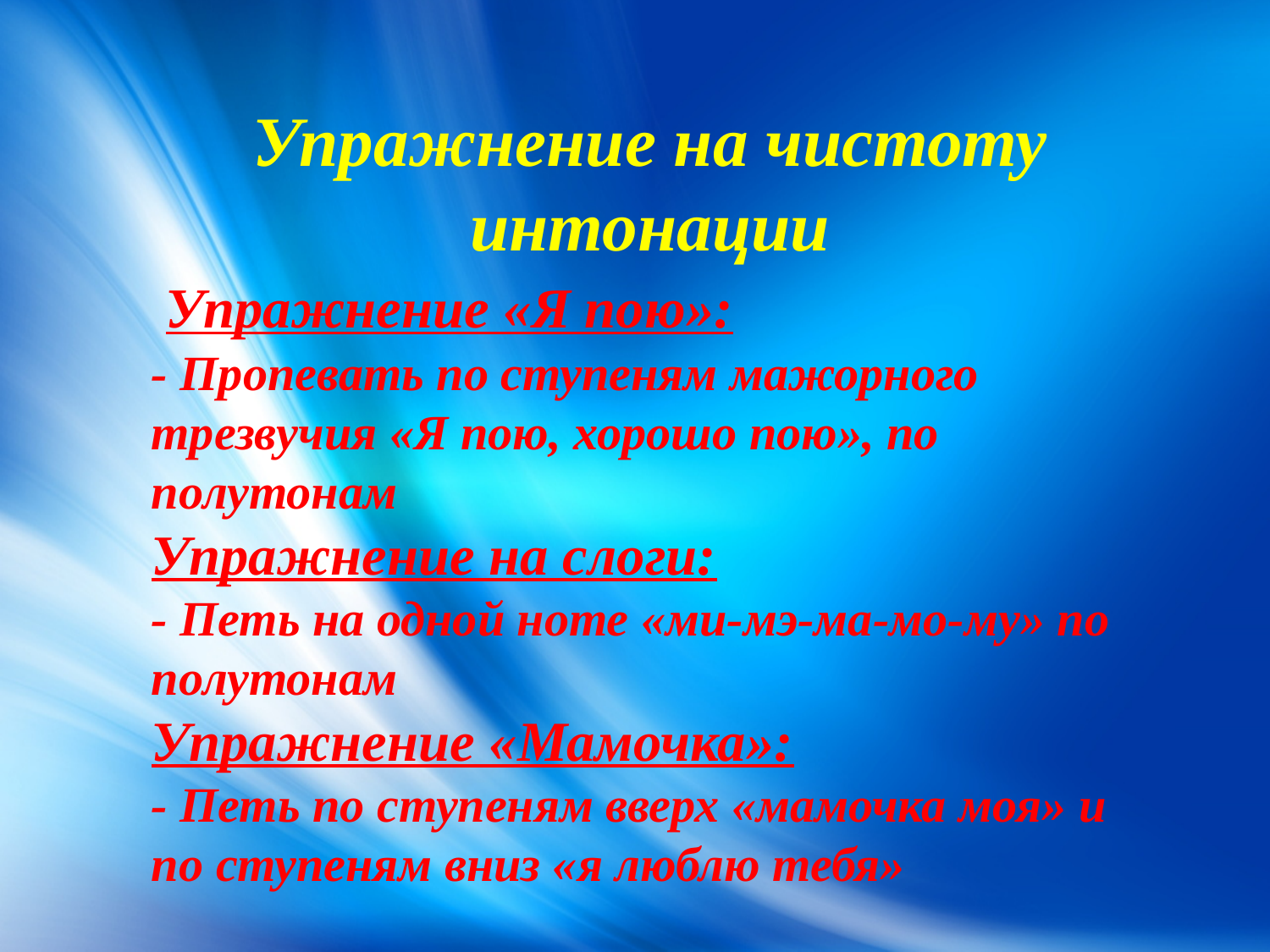

Упражнение на чистоту интонации
 Упражнение «Я пою»:
- Пропевать по ступеням мажорного трезвучия «Я пою, хорошо пою», по полутонам
Упражнение на слоги:
- Петь на одной ноте «ми-мэ-ма-мо-му» по полутонам
Упражнение «Мамочка»:
- Петь по ступеням вверх «мамочка моя» и по ступеням вниз «я люблю тебя»